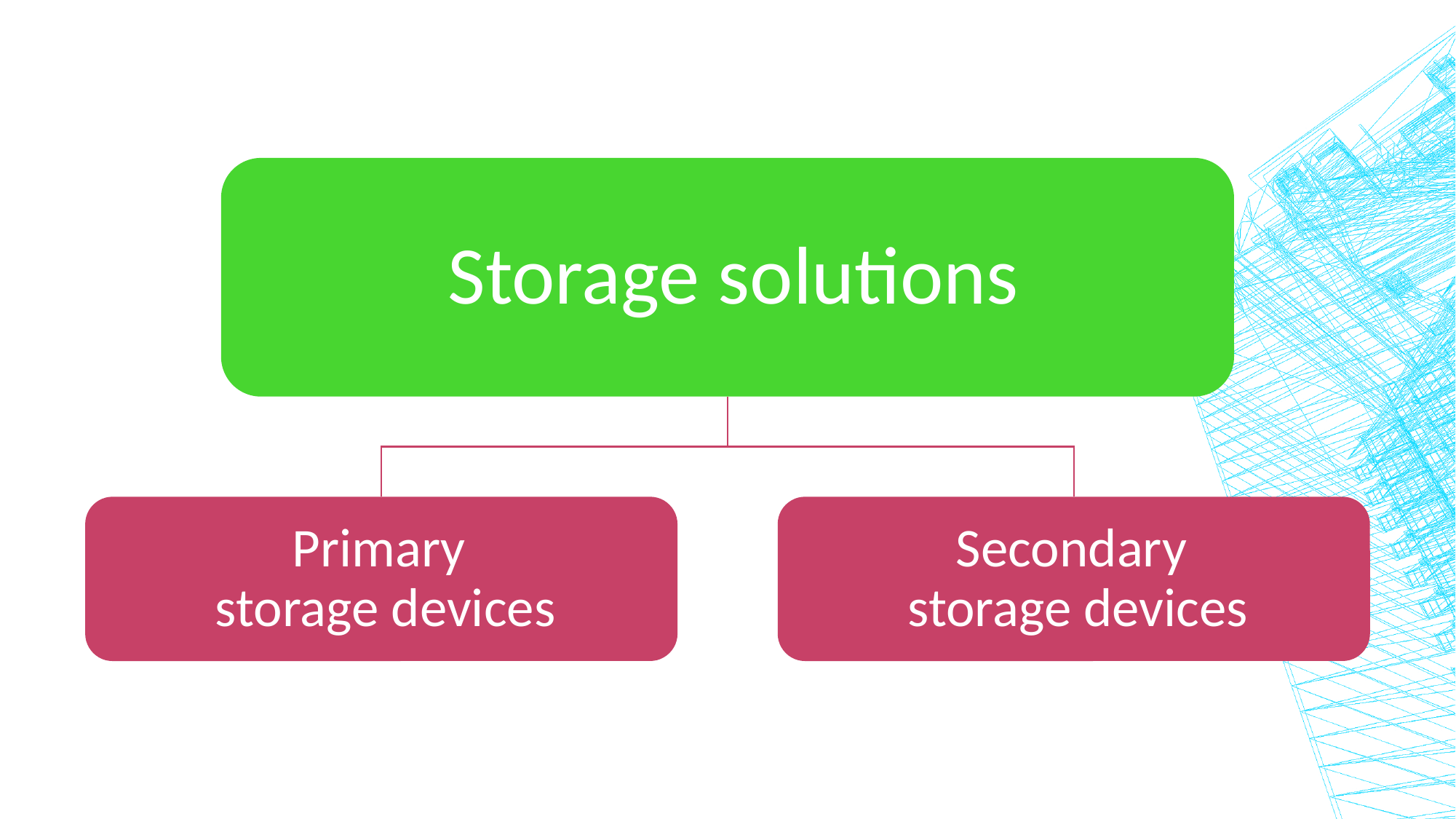

Storage solutions
Primary
storage devices
Secondary
storage devices